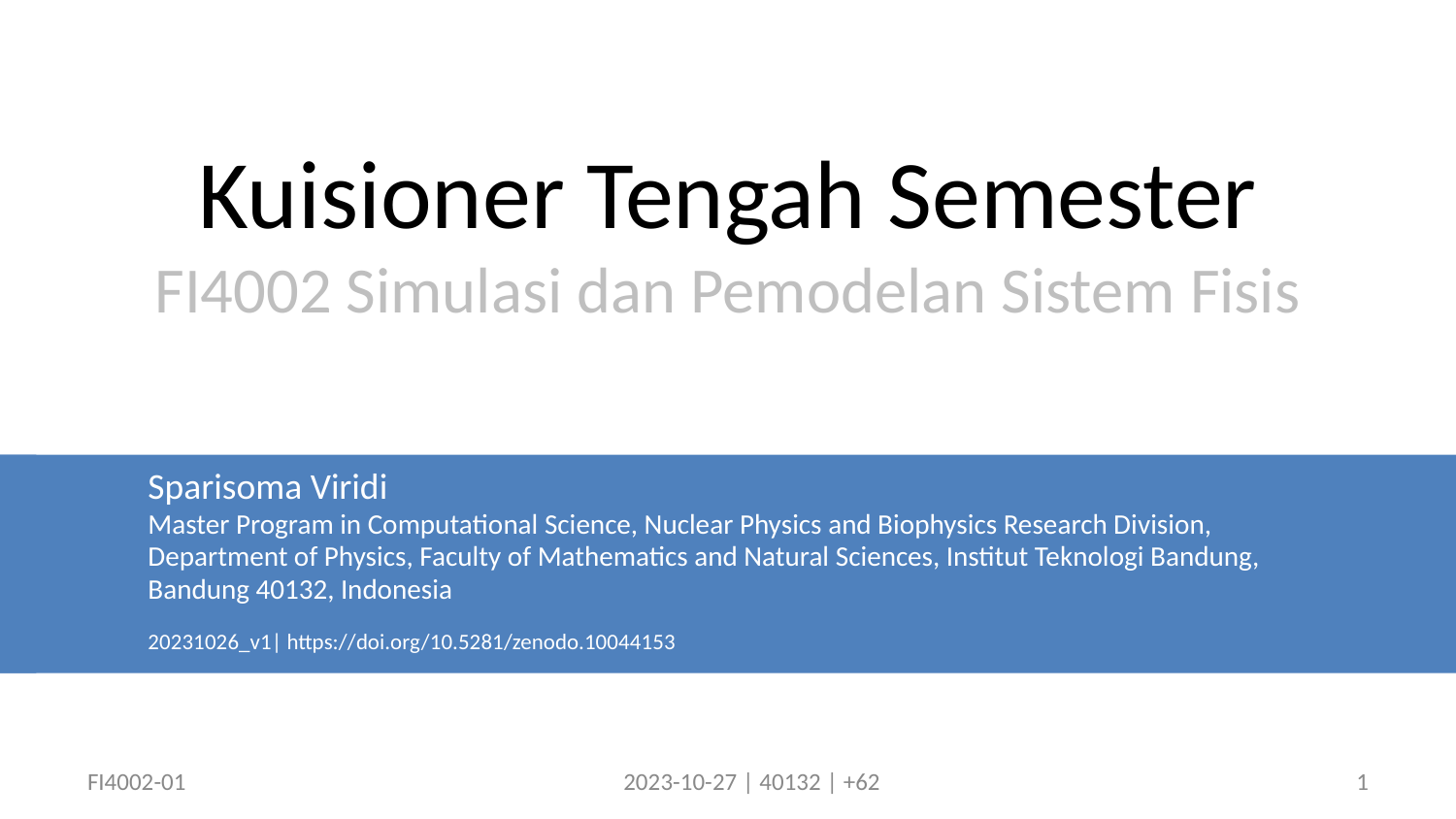

# Kuisioner Tengah Semester FI4002 Simulasi dan Pemodelan Sistem Fisis

Sparisoma Viridi
Master Program in Computational Science, Nuclear Physics and Biophysics Research Division,
Department of Physics, Faculty of Mathematics and Natural Sciences, Institut Teknologi Bandung,
Bandung 40132, Indonesia

20231026_v1| https://doi.org/10.5281/zenodo.10044153

FI4002-01
2023-10-27 | 40132 | +62
1